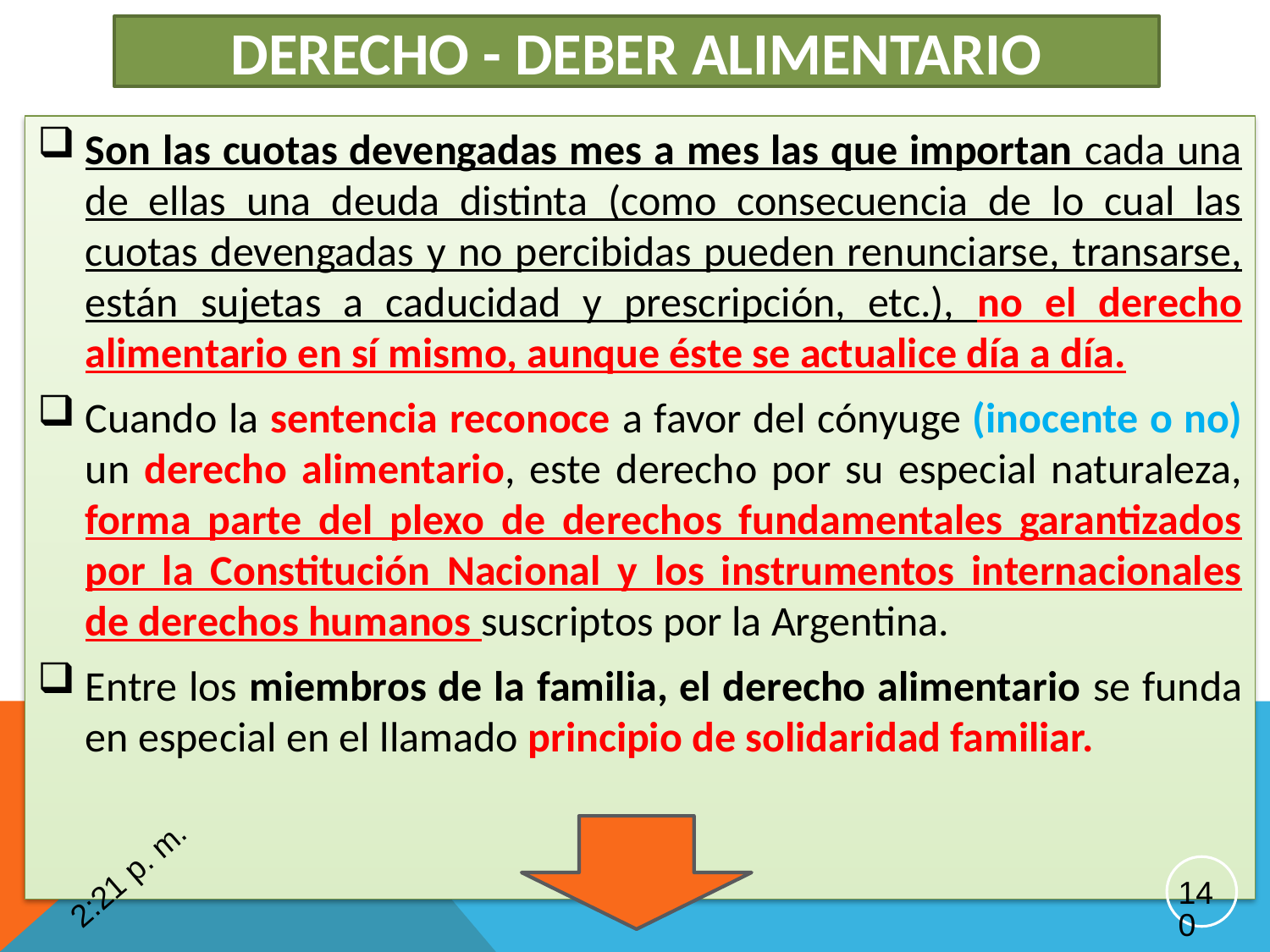

# DERECHO - DEBER ALIMENTARIO
Son las cuotas devengadas mes a mes las que importan cada una de ellas una deuda distinta (como consecuencia de lo cual las cuotas devengadas y no percibidas pueden renunciarse, transarse, están sujetas a caducidad y prescripción, etc.), no el derecho alimentario en sí mismo, aunque éste se actualice día a día.
Cuando la sentencia reconoce a favor del cónyuge (inocente o no) un derecho alimentario, este derecho por su especial naturaleza, forma parte del plexo de derechos fundamentales garantizados por la Constitución Nacional y los instrumentos internacionales de derechos humanos suscriptos por la Argentina.
Entre los miembros de la familia, el derecho alimentario se funda en especial en el llamado principio de solidaridad familiar.

2:21 p. m.

140